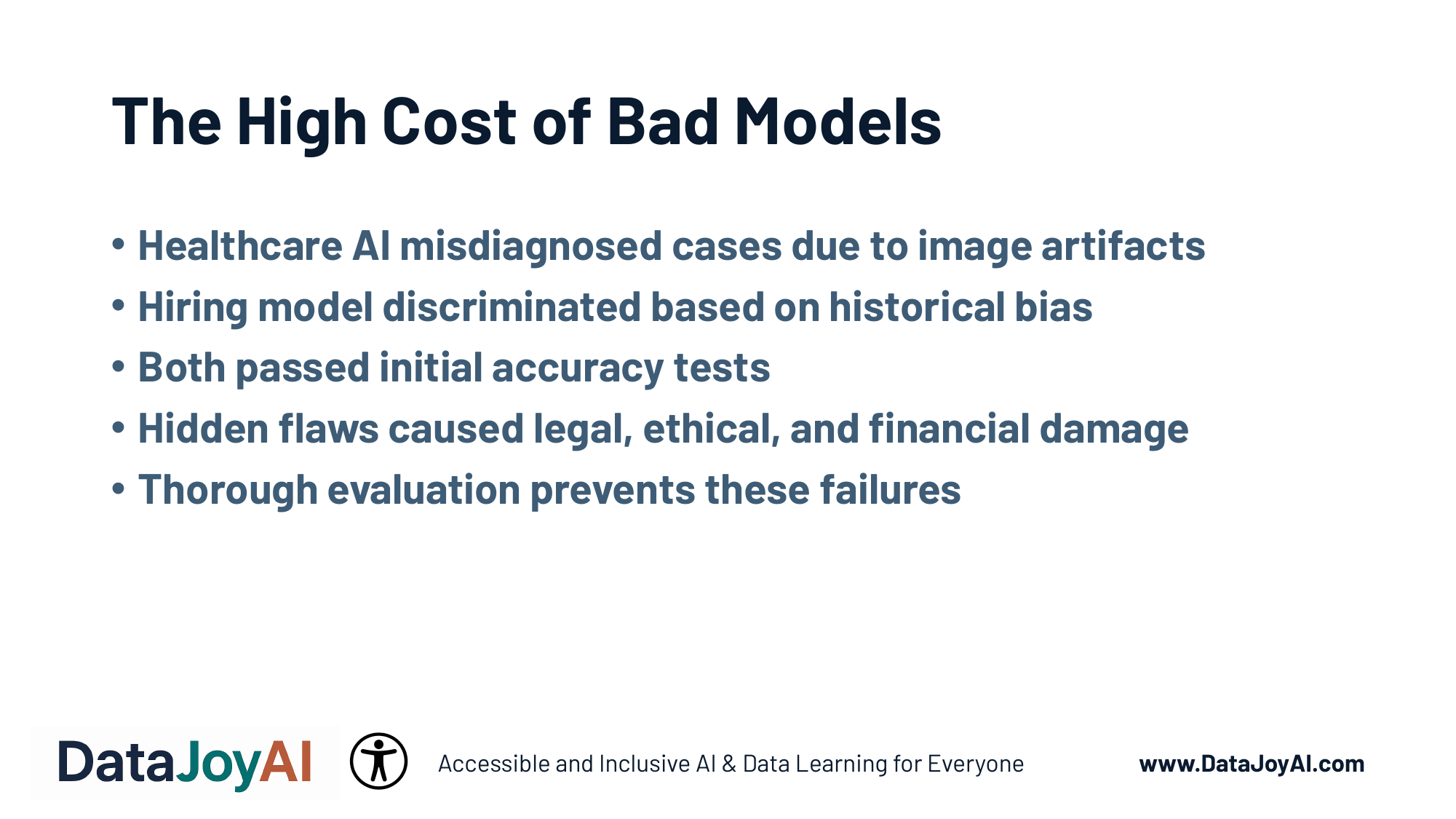

# The High Cost of Bad Models
Healthcare AI misdiagnosed cases due to image artifacts
Hiring model discriminated based on historical bias
Both passed initial accuracy tests
Hidden flaws caused legal, ethical, and financial damage
Thorough evaluation prevents these failures